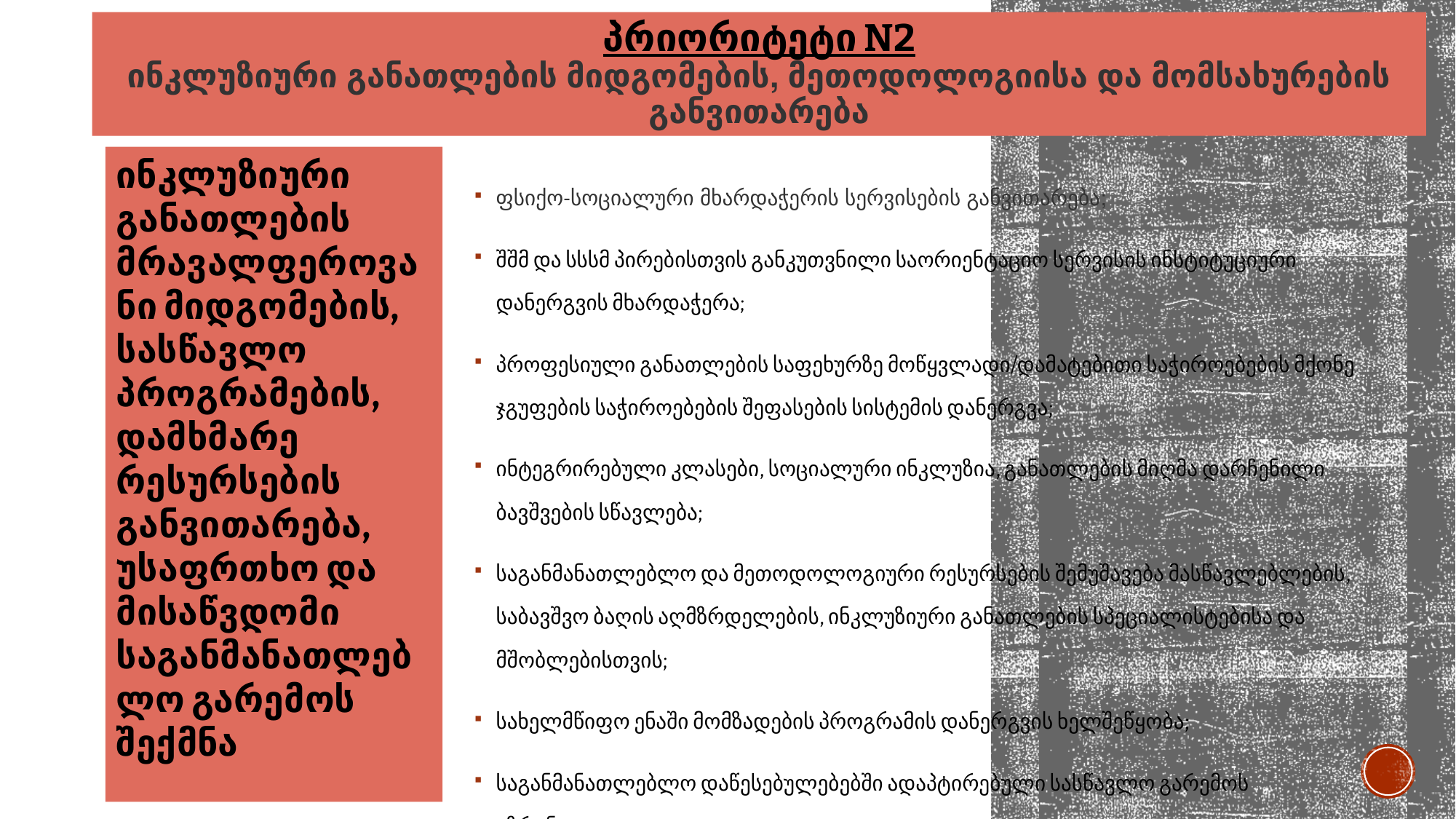

# პრიორიტეტი N2 ინკლუზიური განათლების მიდგომების, მეთოდოლოგიისა და მომსახურების განვითარება

ინკლუზიური განათლების მრავალფეროვანი მიდგომების, სასწავლო პროგრამების, დამხმარე რესურსების განვითარება, უსაფრთხო და მისაწვდომი საგანმანათლებლო გარემოს შექმნა
ფსიქო-სოციალური მხარდაჭერის სერვისების განვითარება;
შშმ და სსსმ პირებისთვის განკუთვნილი საორიენტაციო სერვისის ინსტიტუციური დანერგვის მხარდაჭერა;
პროფესიული განათლების საფეხურზე მოწყვლადი/დამატებითი საჭიროებების მქონე ჯგუფების საჭიროებების შეფასების სისტემის დანერგვა;
ინტეგრირებული კლასები, სოციალური ინკლუზია, განათლების მიღმა დარჩენილი ბავშვების სწავლება;
საგანმანათლებლო და მეთოდოლოგიური რესურსების შემუშავება მასწავლებლების, საბავშვო ბაღის აღმზრდელების, ინკლუზიური განათლების სპეციალისტებისა და მშობლებისთვის;
სახელმწიფო ენაში მომზადების პროგრამის დანერგვის ხელშეწყობა;
საგანმანათლებლო დაწესებულებებში ადაპტირებული სასწავლო გარემოს უზრუნველყოფა.